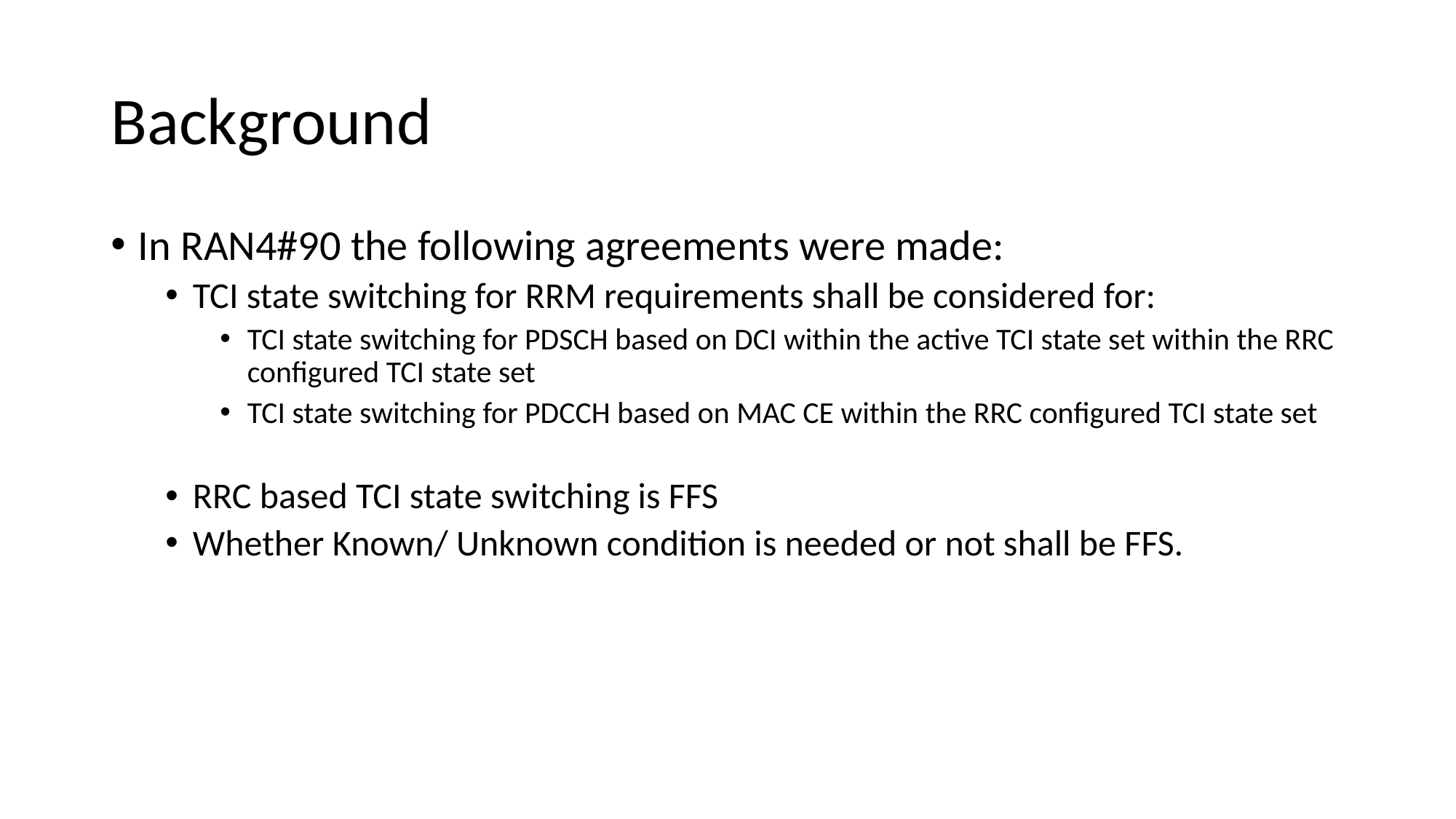

# Background
In RAN4#90 the following agreements were made:
TCI state switching for RRM requirements shall be considered for:
TCI state switching for PDSCH based on DCI within the active TCI state set within the RRC configured TCI state set
TCI state switching for PDCCH based on MAC CE within the RRC configured TCI state set

RRC based TCI state switching is FFS
Whether Known/ Unknown condition is needed or not shall be FFS.